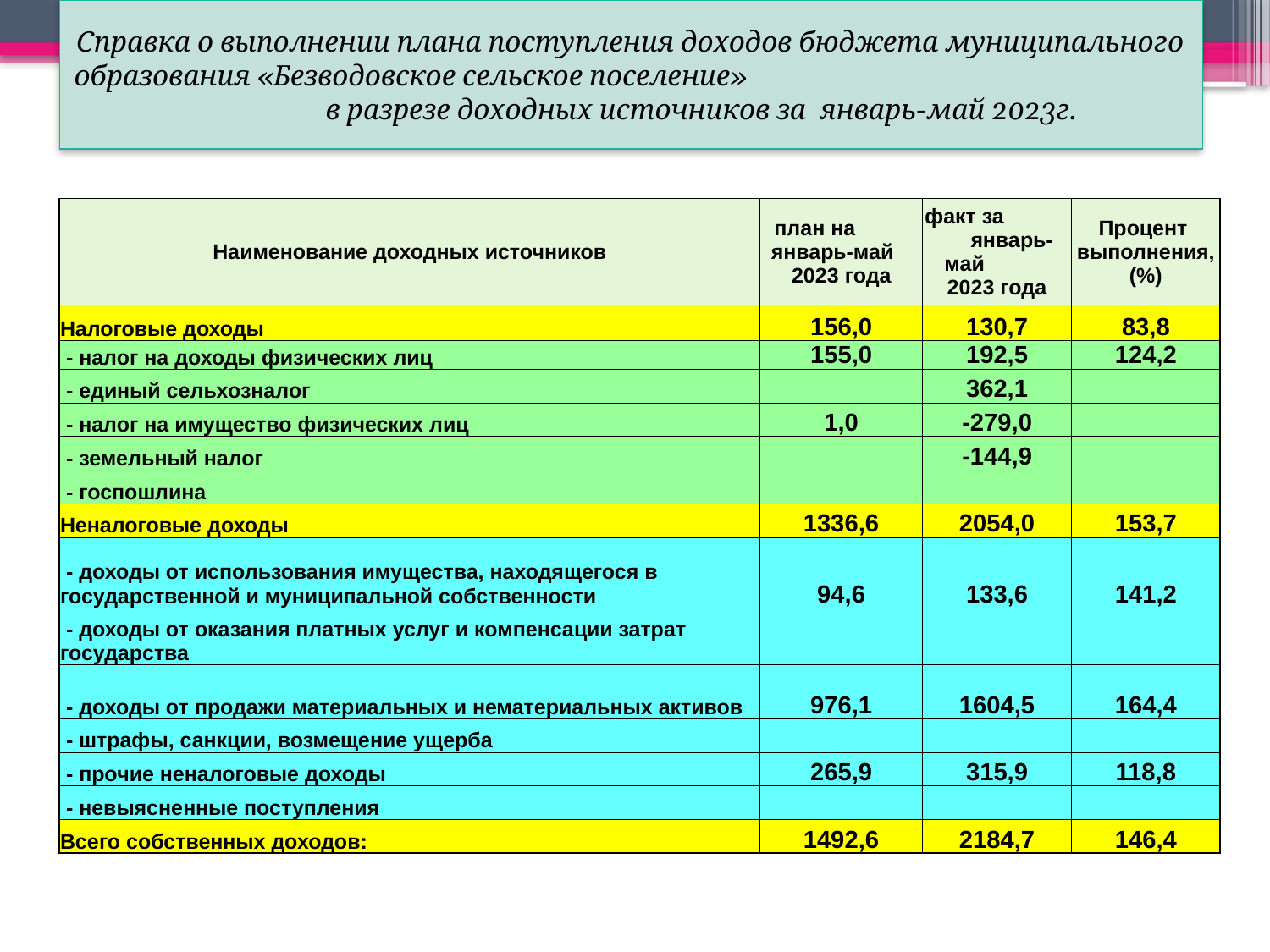

# Справка о выполнении плана поступления доходов бюджета муниципального образования «Безводовское сельское поселение»                                                                                       в разрезе доходных источников за  январь-май 2023г.
| Наименование доходных источников | план на январь-май 2023 года | факт за январь-май 2023 года | Процент выполнения, (%) |
| --- | --- | --- | --- |
| Налоговые доходы | 156,0 | 130,7 | 83,8 |
| - налог на доходы физических лиц | 155,0 | 192,5 | 124,2 |
| - единый сельхозналог |  | 362,1 |  |
| - налог на имущество физических лиц | 1,0 | -279,0 |  |
| - земельный налог |  | -144,9 |  |
| - госпошлина |  |  |  |
| Неналоговые доходы | 1336,6 | 2054,0 | 153,7 |
| - доходы от использования имущества, находящегося в государственной и муниципальной собственности | 94,6 | 133,6 | 141,2 |
| - доходы от оказания платных услуг и компенсации затрат государства |  |  |  |
| - доходы от продажи материальных и нематериальных активов | 976,1 | 1604,5 | 164,4 |
| - штрафы, санкции, возмещение ущерба |  |  |  |
| - прочие неналоговые доходы | 265,9 | 315,9 | 118,8 |
| - невыясненные поступления |  |  |  |
| Всего собственных доходов: | 1492,6 | 2184,7 | 146,4 |